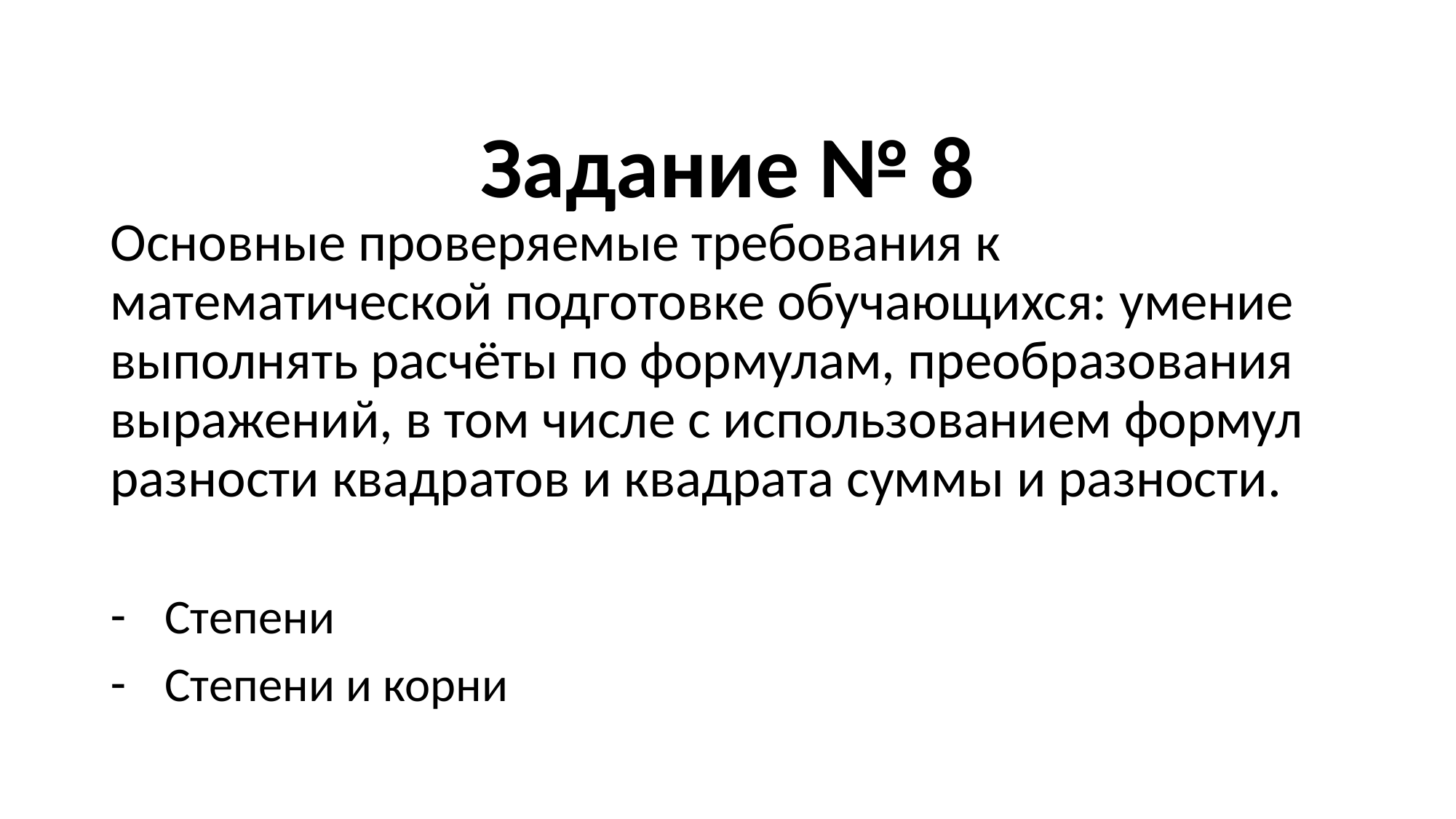

# Задание № 8
Основные проверяемые требования к математической подготовке обучающихся: умение выполнять расчёты по формулам, преобразования выражений, в том числе с использованием формул разности квадратов и квадрата суммы и разности.

Степени
Степени и корни